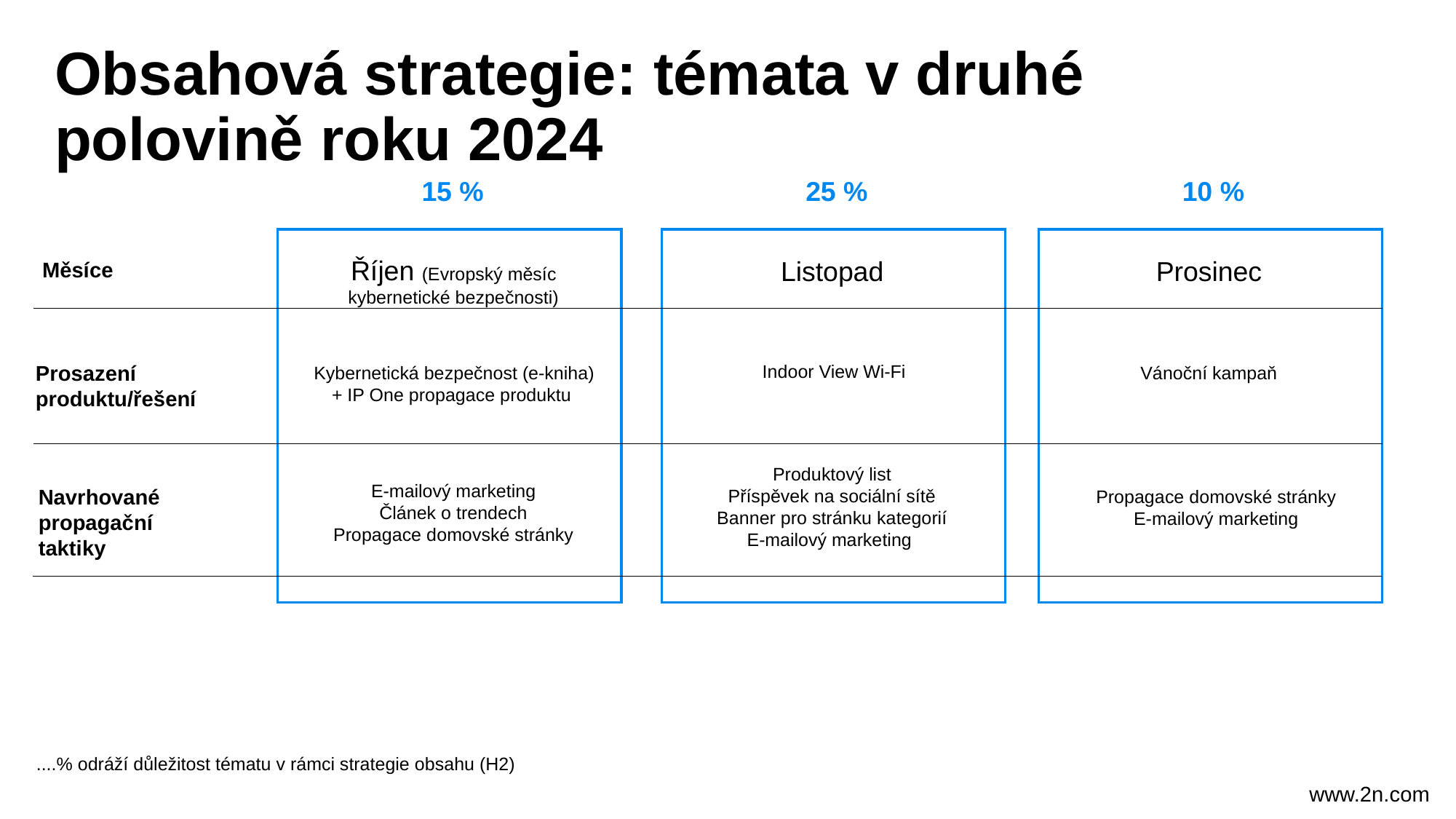

Obsahová strategie: témata v druhé polovině roku 2024
15 %
25 %
10 %

Říjen (Evropský měsíc kybernetické bezpečnosti)
Listopad
Prosinec
Měsíce

Vánoční kampaň

Indoor View Wi-Fi
Prosazení produktu/řešení
Kybernetická bezpečnost (e-kniha) + IP One propagace produktu
Produktový list
Příspěvek na sociální sítě
Banner pro stránku kategorií
E-mailový marketing

E-mailový marketing
Článek o trendech
Propagace domovské stránky
Navrhované propagační
taktiky
Propagace domovské stránky
E-mailový marketing
....% odráží důležitost tématu v rámci strategie obsahu (H2)